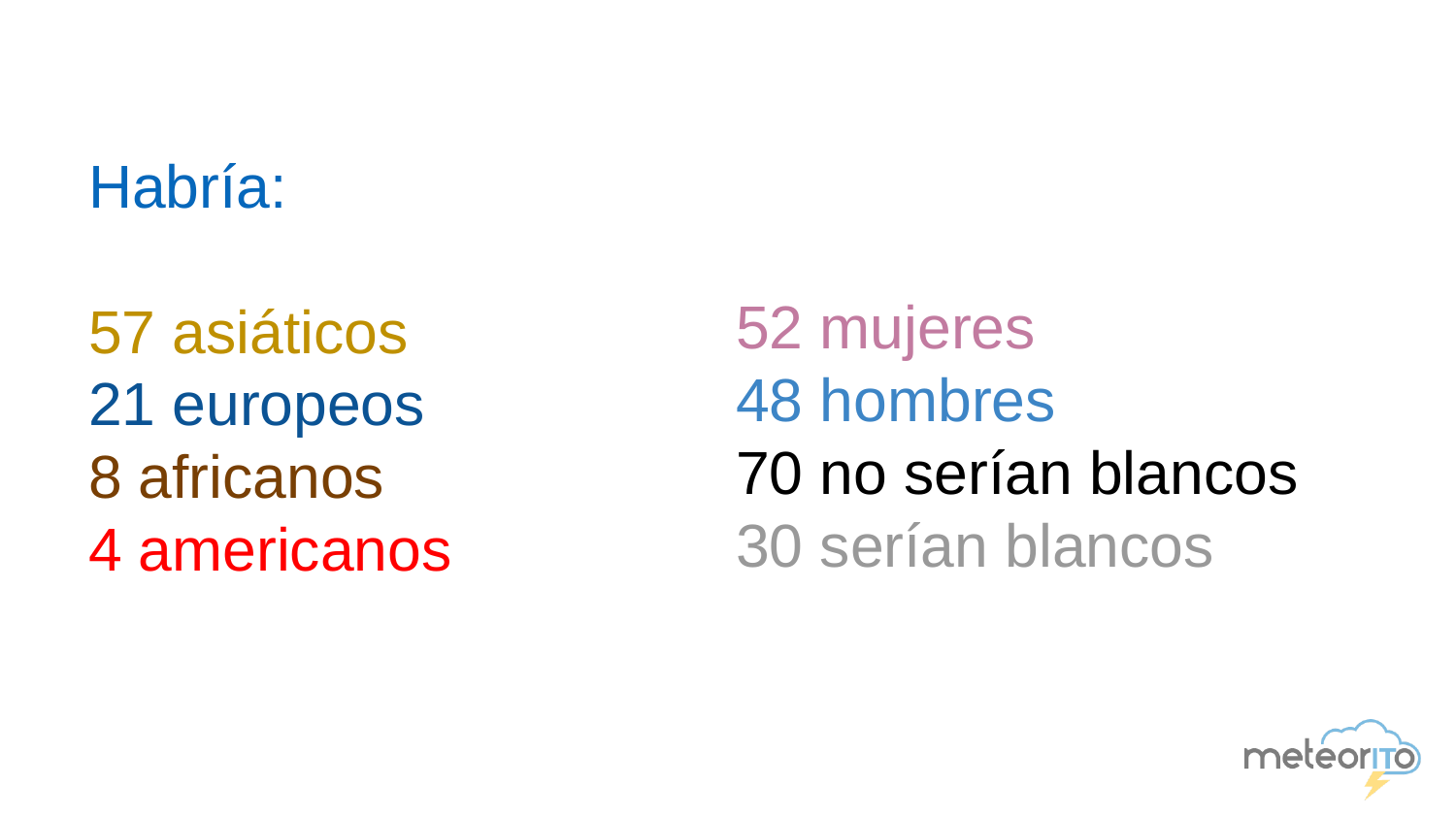

# Habría:

57 asiáticos
21 europeos
8 africanos
4 americanos

52 mujeres
48 hombres
70 no serían blancos
30 serían blancos